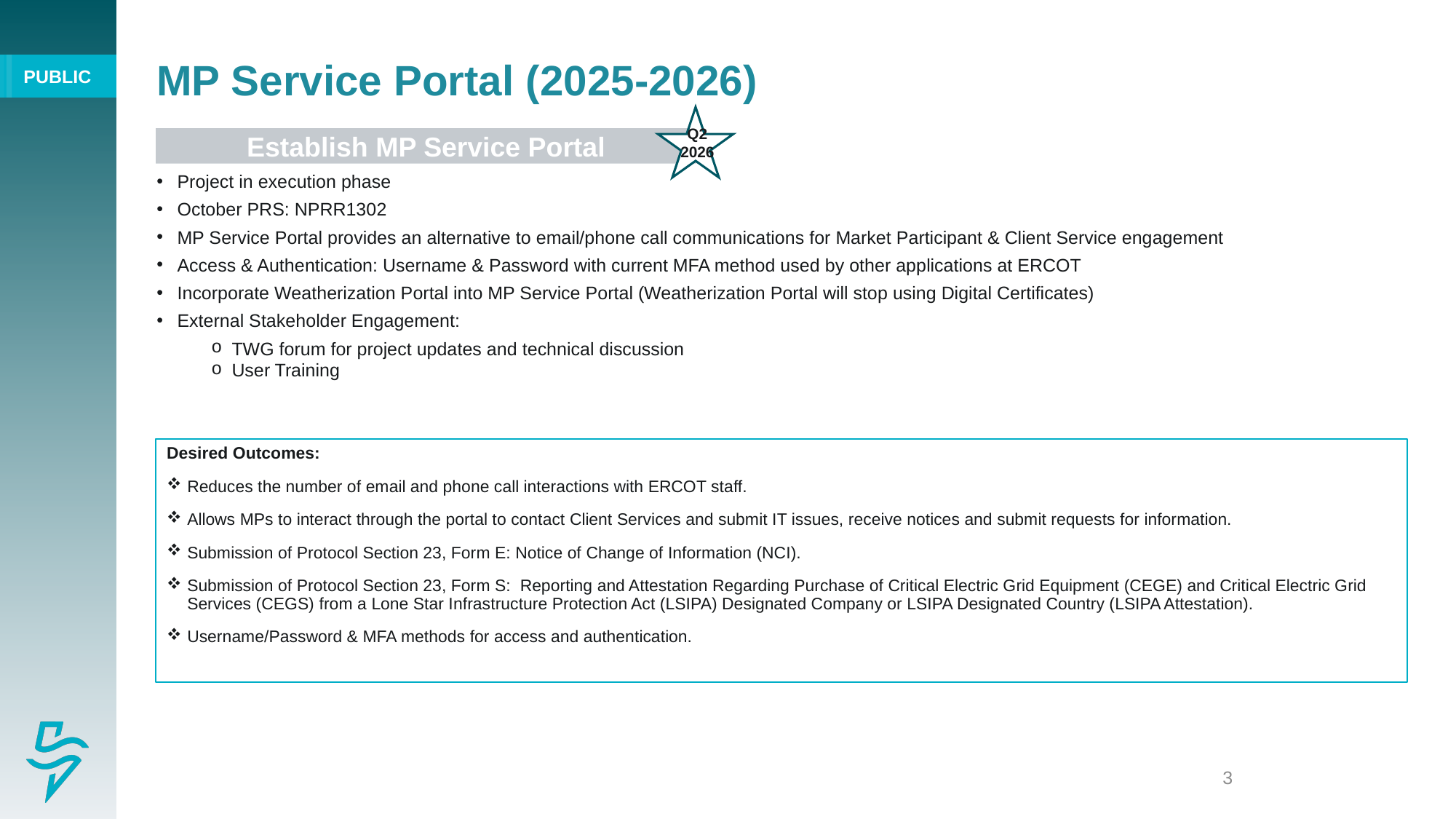

# MP Service Portal (2025-2026)

Q2 2026
Establish MP Service Portal
Project in execution phase
October PRS: NPRR1302
MP Service Portal provides an alternative to email/phone call communications for Market Participant & Client Service engagement
Access & Authentication: Username & Password with current MFA method used by other applications at ERCOT
Incorporate Weatherization Portal into MP Service Portal (Weatherization Portal will stop using Digital Certificates)
External Stakeholder Engagement:
TWG forum for project updates and technical discussion
User Training
Desired Outcomes:
Reduces the number of email and phone call interactions with ERCOT staff.
Allows MPs to interact through the portal to contact Client Services and submit IT issues, receive notices and submit requests for information.
Submission of Protocol Section 23, Form E: Notice of Change of Information (NCI).
Submission of Protocol Section 23, Form S:  Reporting and Attestation Regarding Purchase of Critical Electric Grid Equipment (CEGE) and Critical Electric Grid Services (CEGS) from a Lone Star Infrastructure Protection Act (LSIPA) Designated Company or LSIPA Designated Country (LSIPA Attestation).
Username/Password & MFA methods for access and authentication.
3